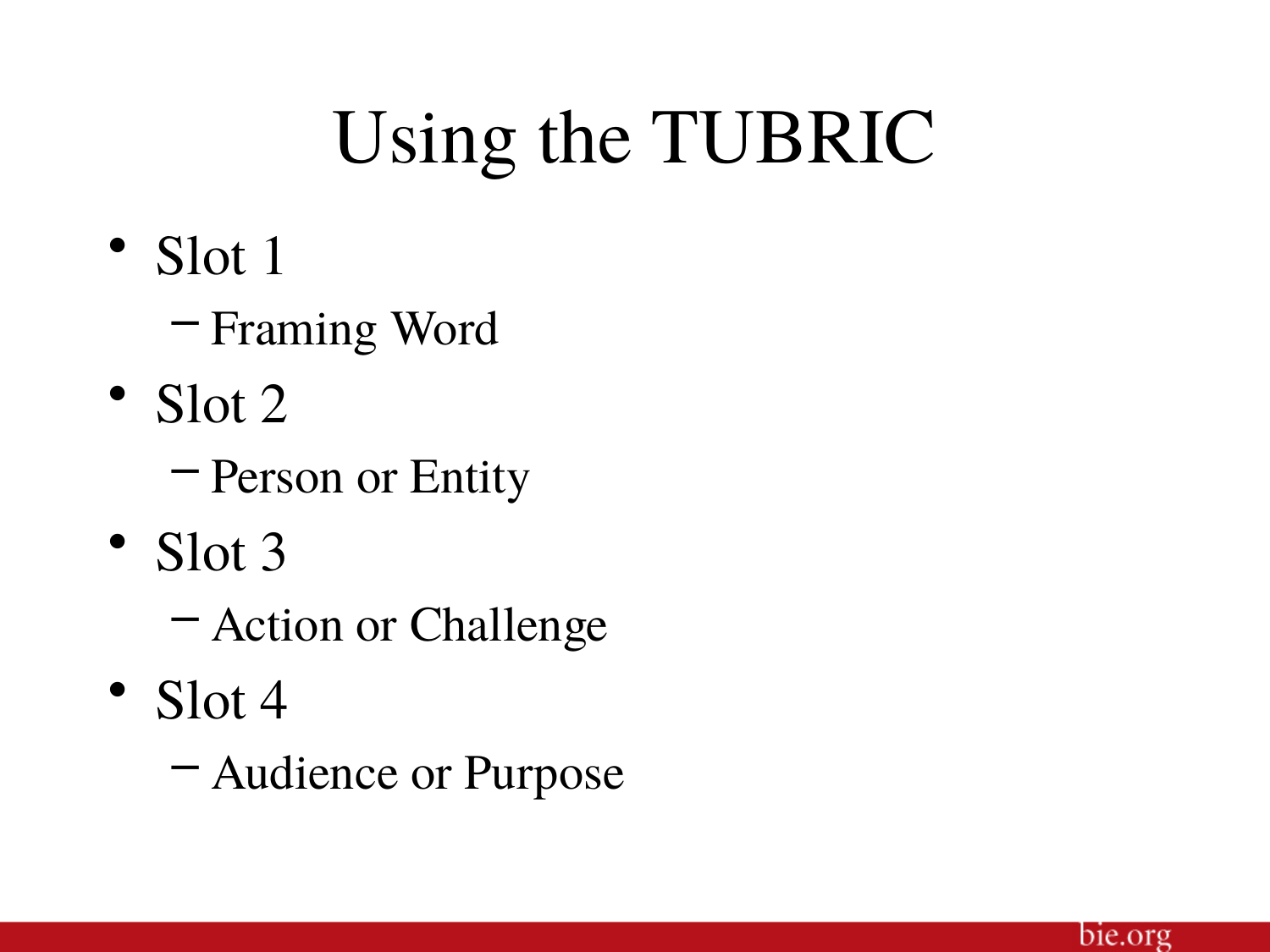

# Using the TUBRIC
Slot 1
Framing Word
Slot 2
Person or Entity
Slot 3
Action or Challenge
Slot 4
Audience or Purpose